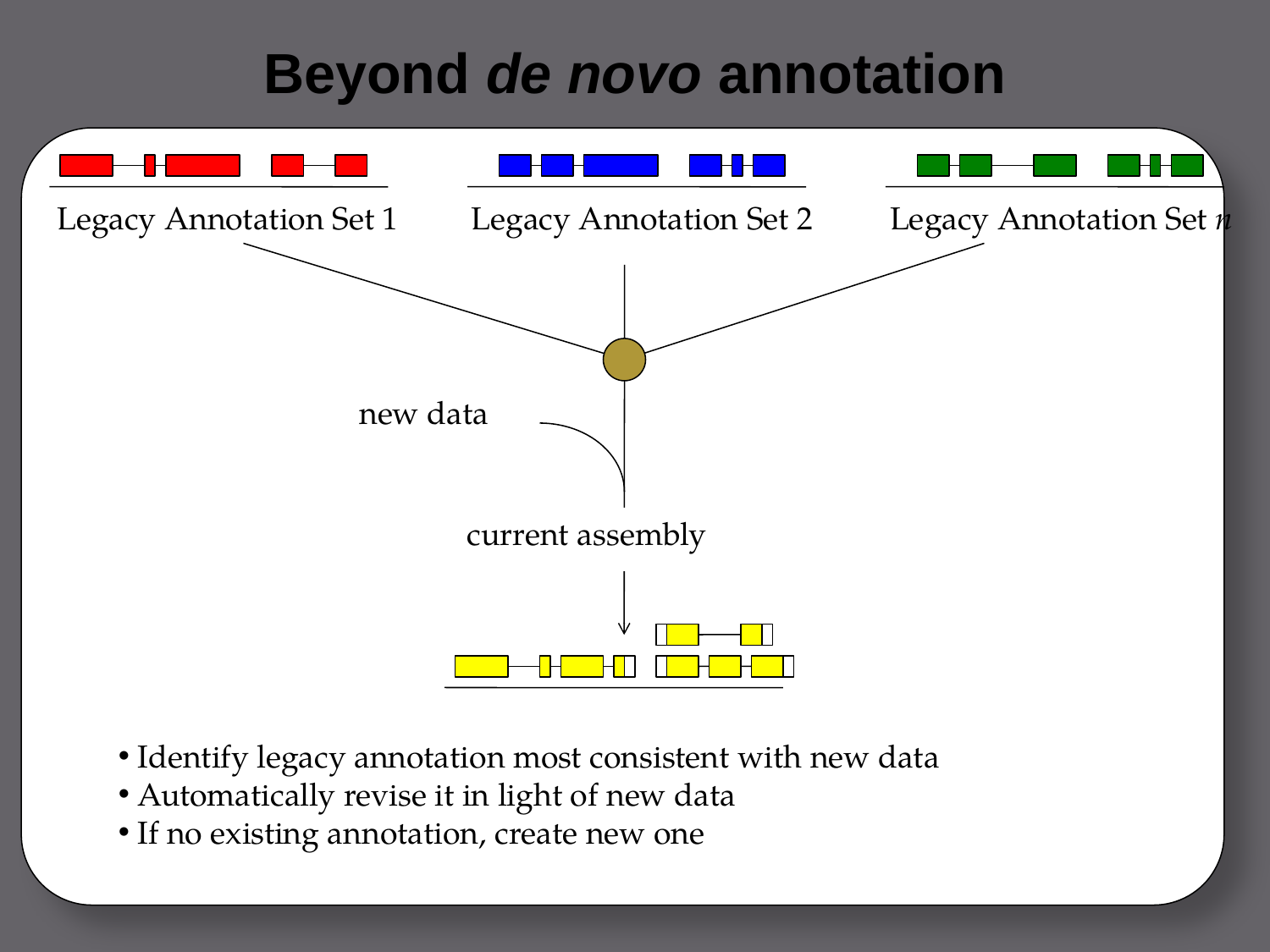

# Beyond de novo annotation

Legacy Annotation Set 1
Legacy Annotation Set 2
Legacy Annotation Set n

new data

current assembly

 Identify legacy annotation most consistent with new data
 Automatically revise it in light of new data
 If no existing annotation, create new one